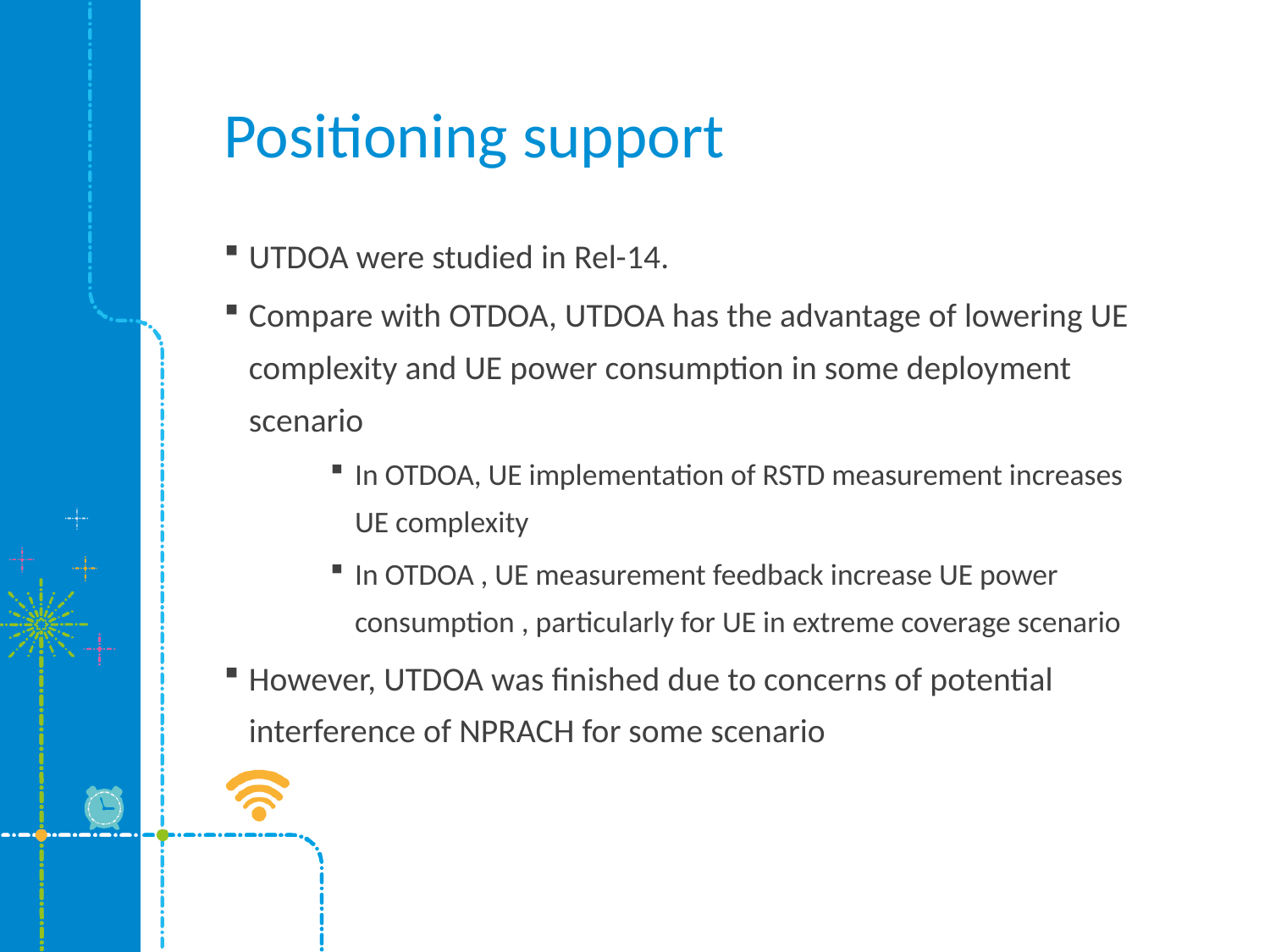

# Positioning support
UTDOA were studied in Rel-14.
Compare with OTDOA, UTDOA has the advantage of lowering UE complexity and UE power consumption in some deployment scenario
In OTDOA, UE implementation of RSTD measurement increases UE complexity
In OTDOA , UE measurement feedback increase UE power consumption , particularly for UE in extreme coverage scenario
However, UTDOA was finished due to concerns of potential interference of NPRACH for some scenario